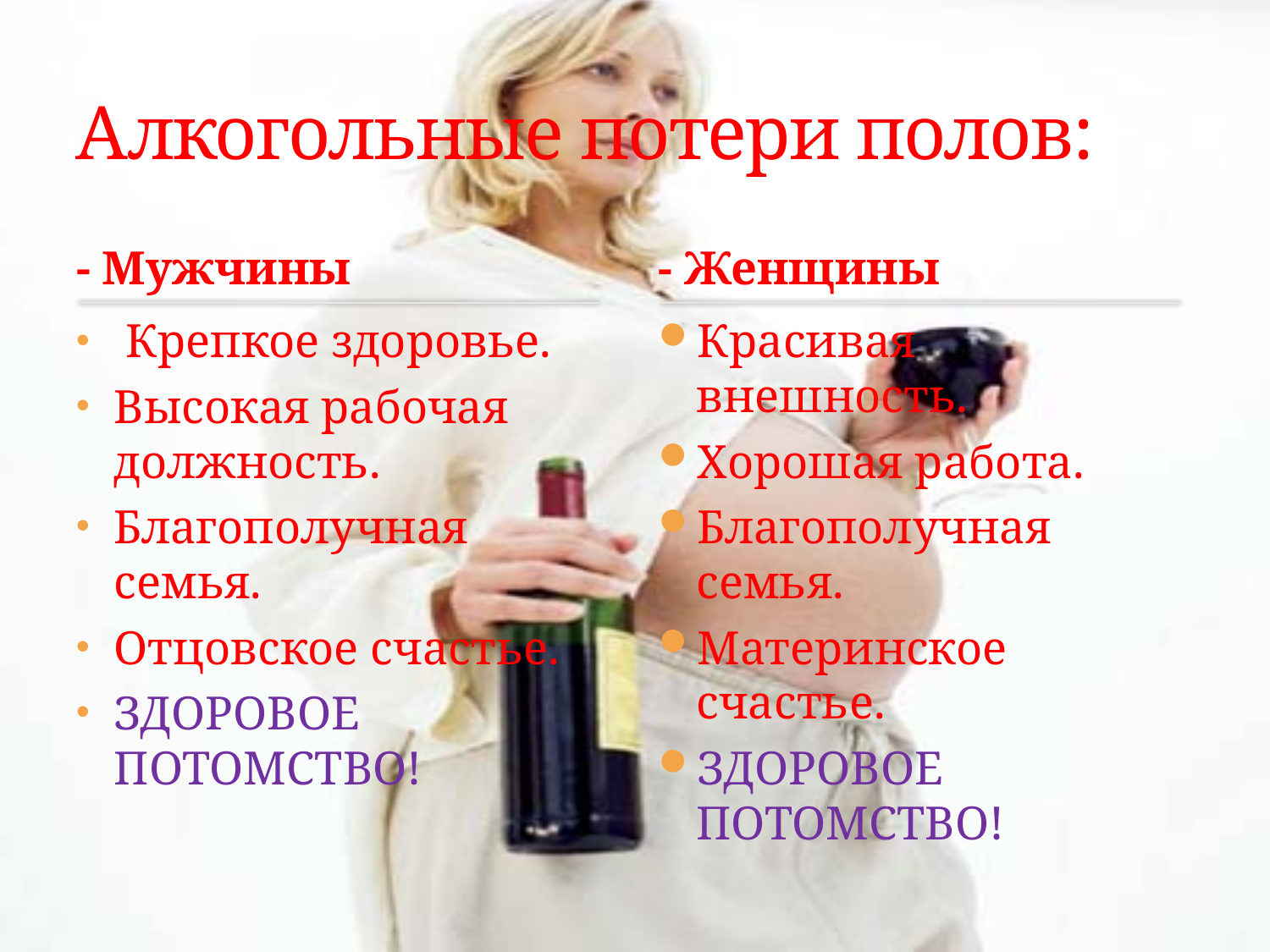

# Алкогольные потери полов:
- Мужчины
- Женщины
 Крепкое здоровье.
Высокая рабочая должность.
Благополучная семья.
Отцовское счастье.
ЗДОРОВОЕ ПОТОМСТВО!
Красивая внешность.
Хорошая работа.
Благополучная семья.
Материнское счастье.
ЗДОРОВОЕ ПОТОМСТВО!